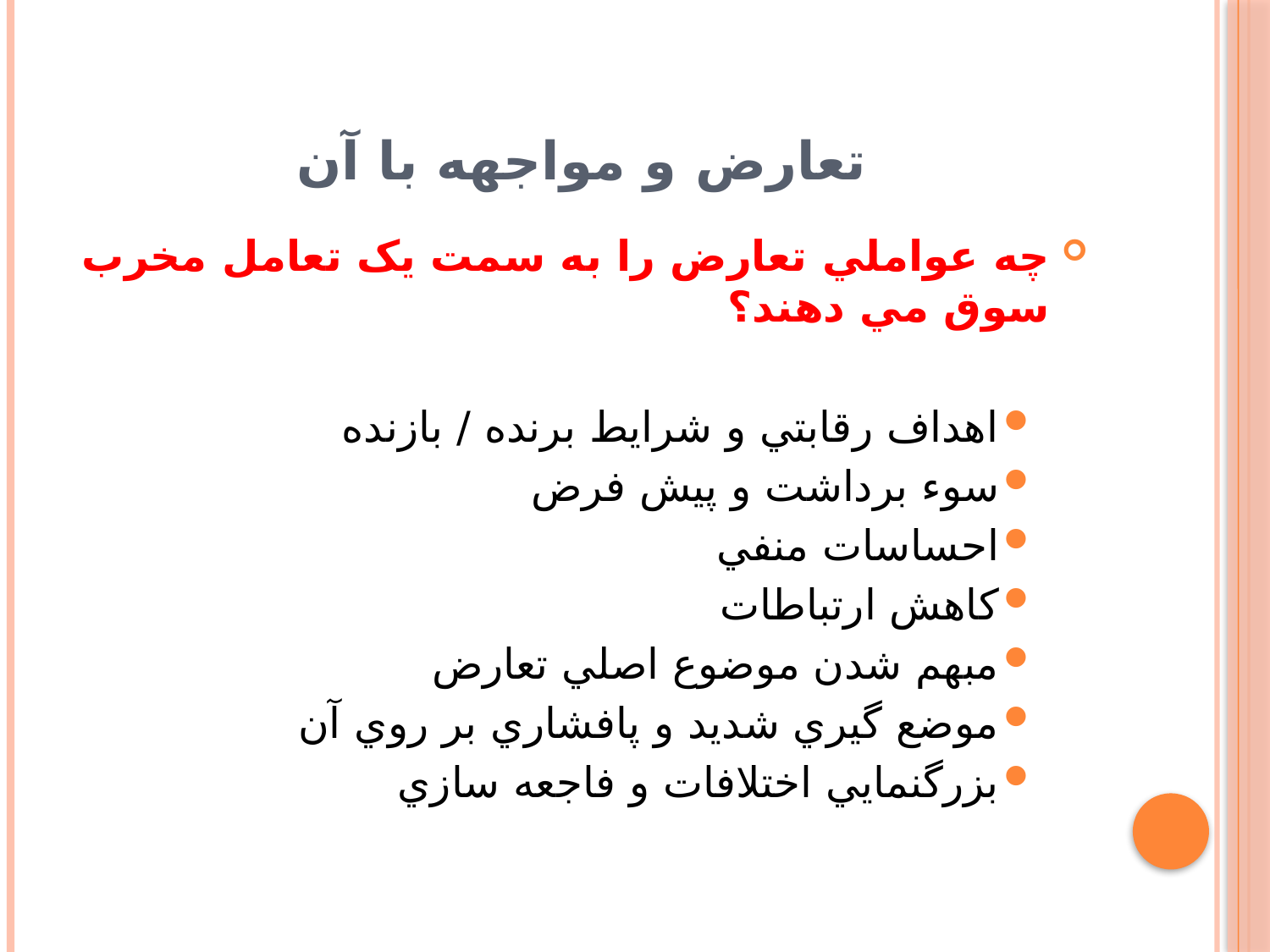

# تعارض و مواجهه با آن
چه عواملي تعارض را به سمت يک تعامل مخرب سوق مي دهند؟

اهداف رقابتي و شرايط برنده / بازنده
سوء برداشت و پيش فرض
احساسات منفي
کاهش ارتباطات
مبهم شدن موضوع اصلي تعارض
موضع گيري شديد و پافشاري بر روي آن
بزرگنمايي اختلافات و فاجعه سازي